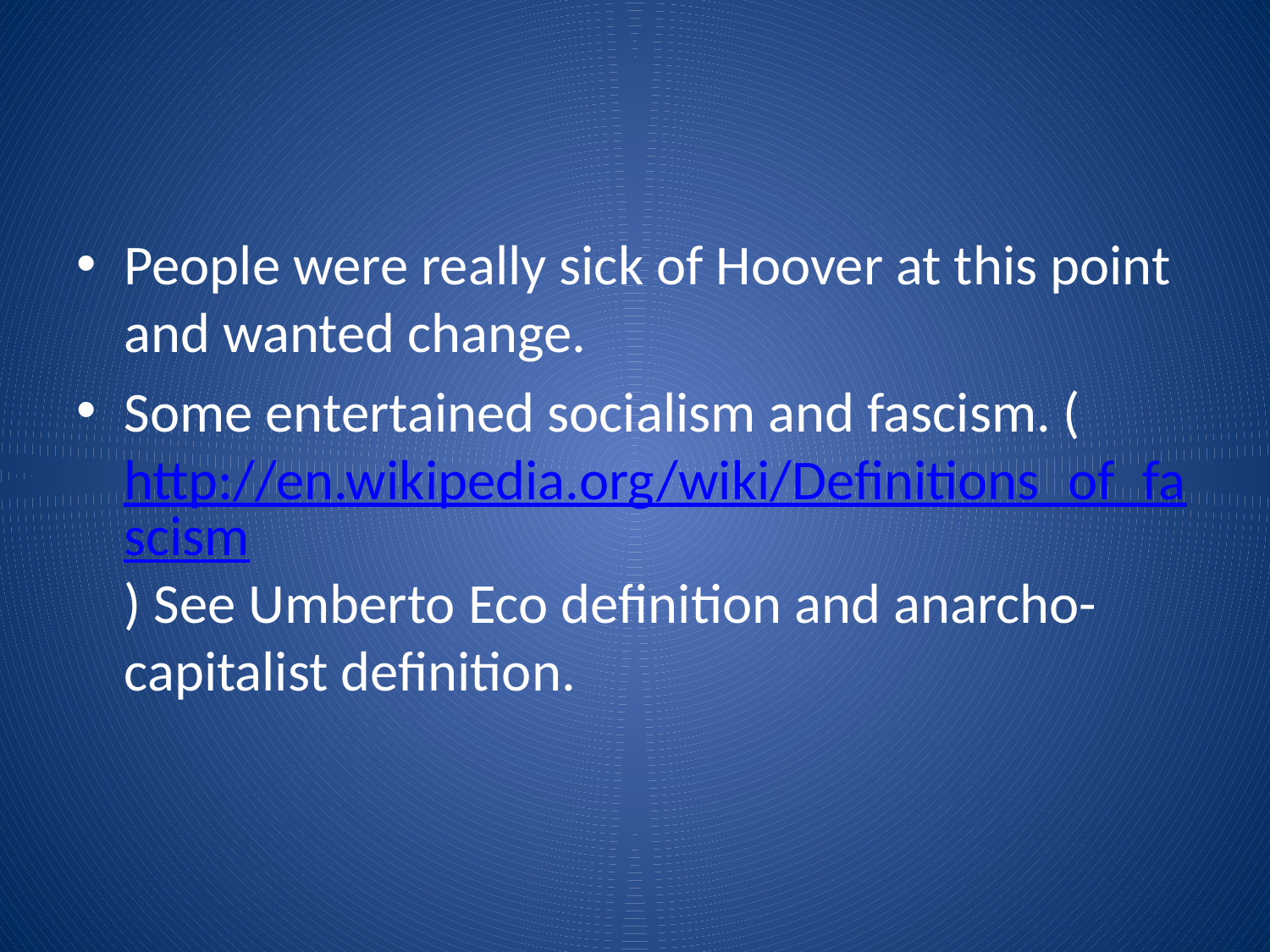

#
People were really sick of Hoover at this point and wanted change.
Some entertained socialism and fascism. (http://en.wikipedia.org/wiki/Definitions_of_fascism) See Umberto Eco definition and anarcho-capitalist definition.